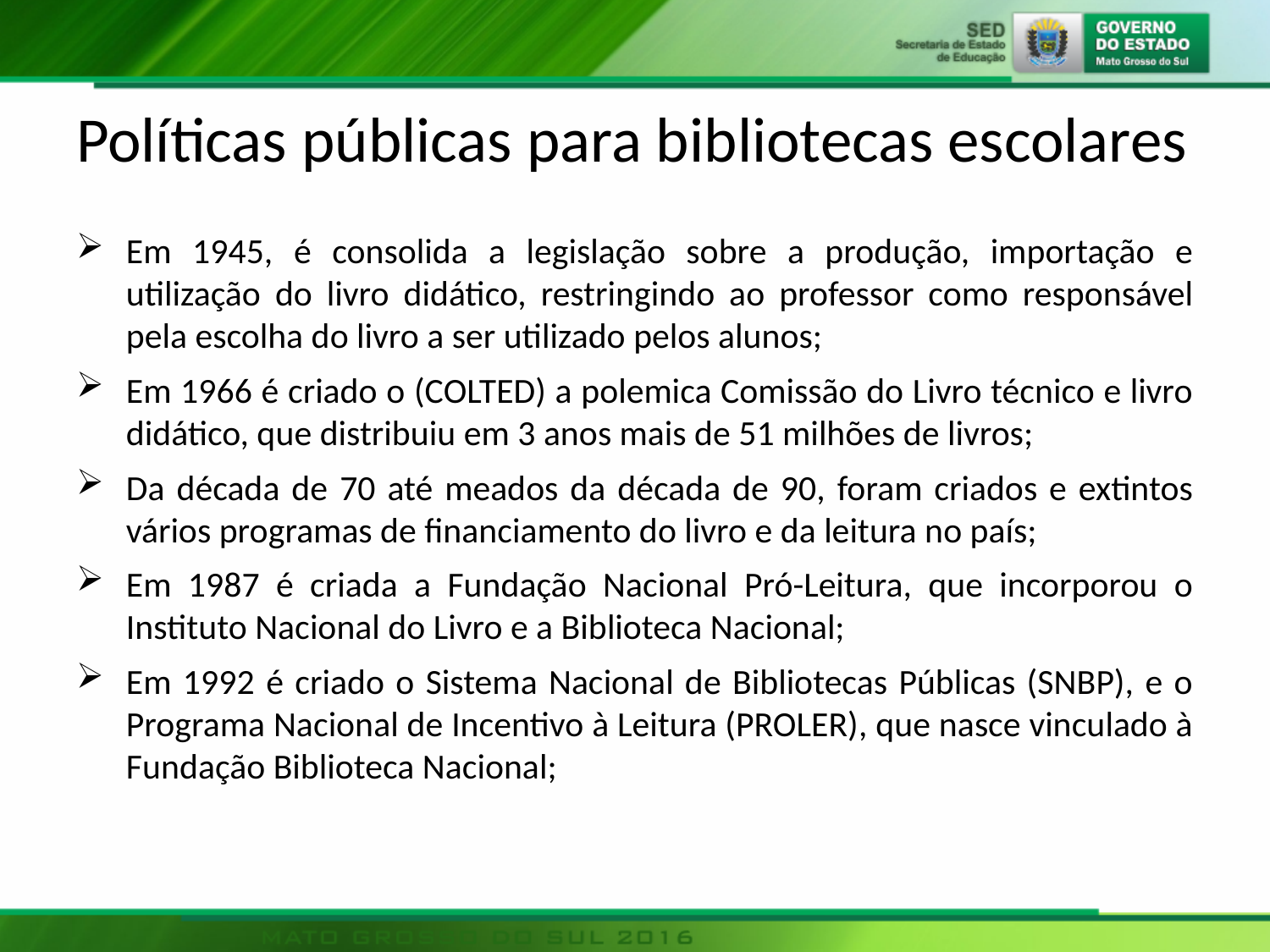

# Políticas públicas para bibliotecas escolares
Em 1945, é consolida a legislação sobre a produção, importação e utilização do livro didático, restringindo ao professor como responsável pela escolha do livro a ser utilizado pelos alunos;
Em 1966 é criado o (COLTED) a polemica Comissão do Livro técnico e livro didático, que distribuiu em 3 anos mais de 51 milhões de livros;
Da década de 70 até meados da década de 90, foram criados e extintos vários programas de financiamento do livro e da leitura no país;
Em 1987 é criada a Fundação Nacional Pró-Leitura, que incorporou o Instituto Nacional do Livro e a Biblioteca Nacional;
Em 1992 é criado o Sistema Nacional de Bibliotecas Públicas (SNBP), e o Programa Nacional de Incentivo à Leitura (PROLER), que nasce vinculado à Fundação Biblioteca Nacional;